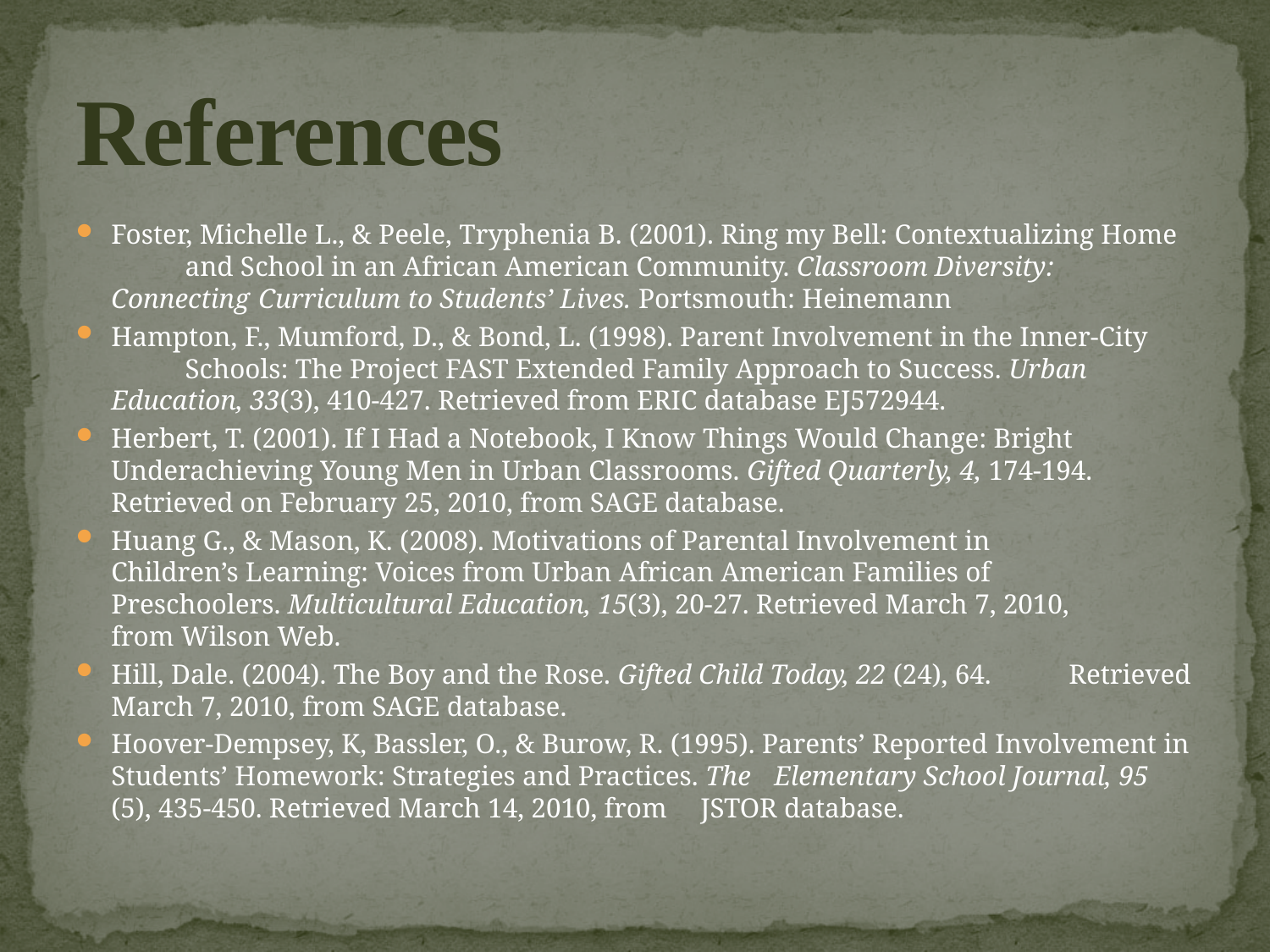

# References
Foster, Michelle L., & Peele, Tryphenia B. (2001). Ring my Bell: Contextualizing Home 	and School in an African American Community. Classroom Diversity: Connecting 	Curriculum to Students’ Lives. Portsmouth: Heinemann
Hampton, F., Mumford, D., & Bond, L. (1998). Parent Involvement in the Inner-City 	Schools: The Project FAST Extended Family Approach to Success. Urban 	Education, 33(3), 410-427. Retrieved from ERIC database EJ572944.
Herbert, T. (2001). If I Had a Notebook, I Know Things Would Change: Bright 	Underachieving Young Men in Urban Classrooms. Gifted Quarterly, 4, 174-194. 	Retrieved on February 25, 2010, from SAGE database.
Huang G., & Mason, K. (2008). Motivations of Parental Involvement in 	Children’s Learning: Voices from Urban African American Families of 	Preschoolers. Multicultural Education, 15(3), 20-27. Retrieved March 7, 2010, 	from Wilson Web.
Hill, Dale. (2004). The Boy and the Rose. Gifted Child Today, 22 (24), 64. 	Retrieved March 7, 2010, from SAGE database.
Hoover-Dempsey, K, Bassler, O., & Burow, R. (1995). Parents’ Reported 	Involvement in Students’ Homework: Strategies and Practices. The 	Elementary School Journal, 95 (5), 435-450. Retrieved March 14, 2010, from 	JSTOR database.